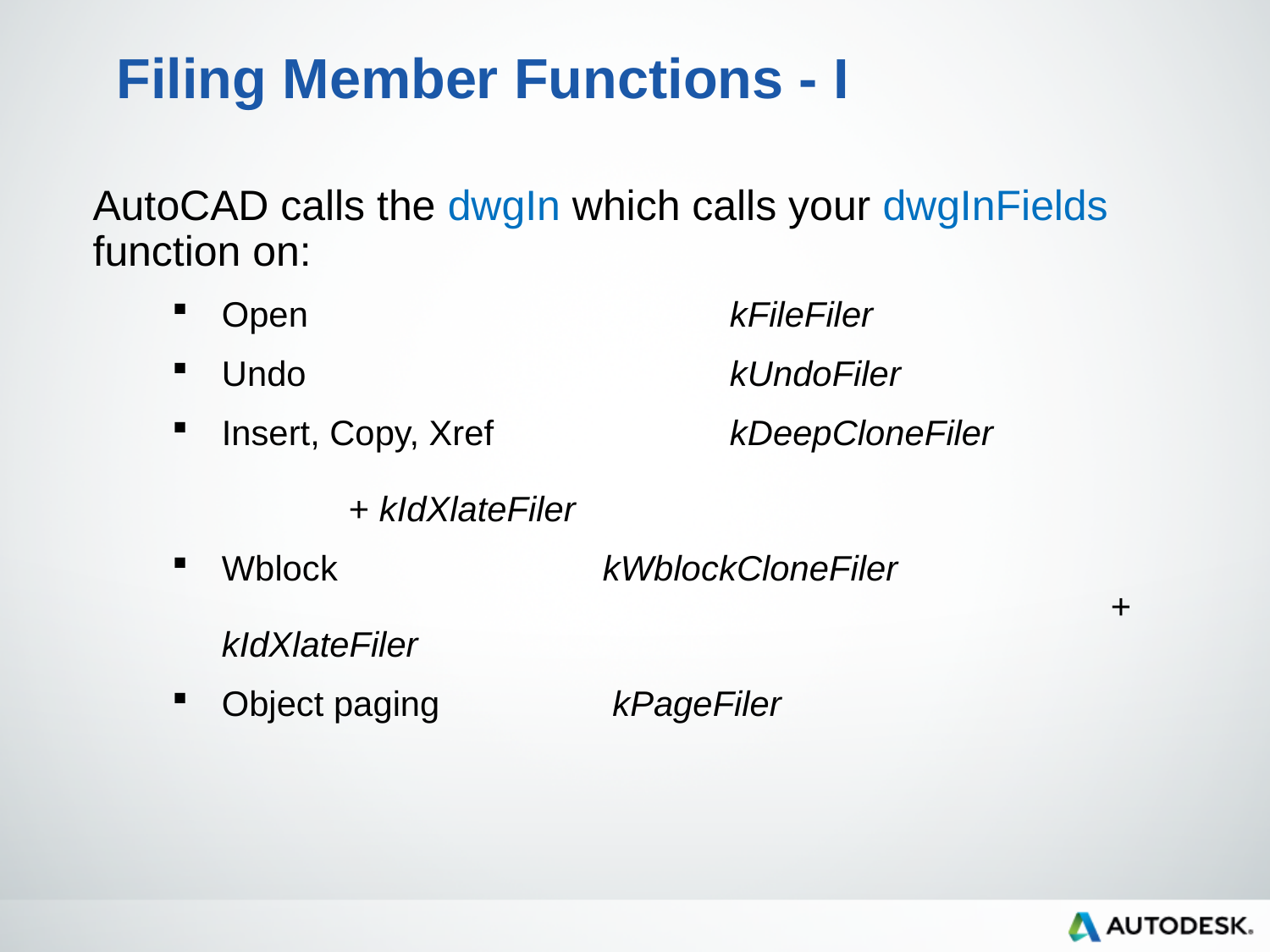

# Filing Member Functions - I
AutoCAD calls the dwgIn which calls your dwgInFields function on:
Open 				kFileFiler
Undo				kUndoFiler
Insert, Copy, Xref		kDeepCloneFiler  									+ kIdXlateFiler
Wblock			kWblockCloneFiler 									+ kIdXlateFiler
Object paging		 kPageFiler